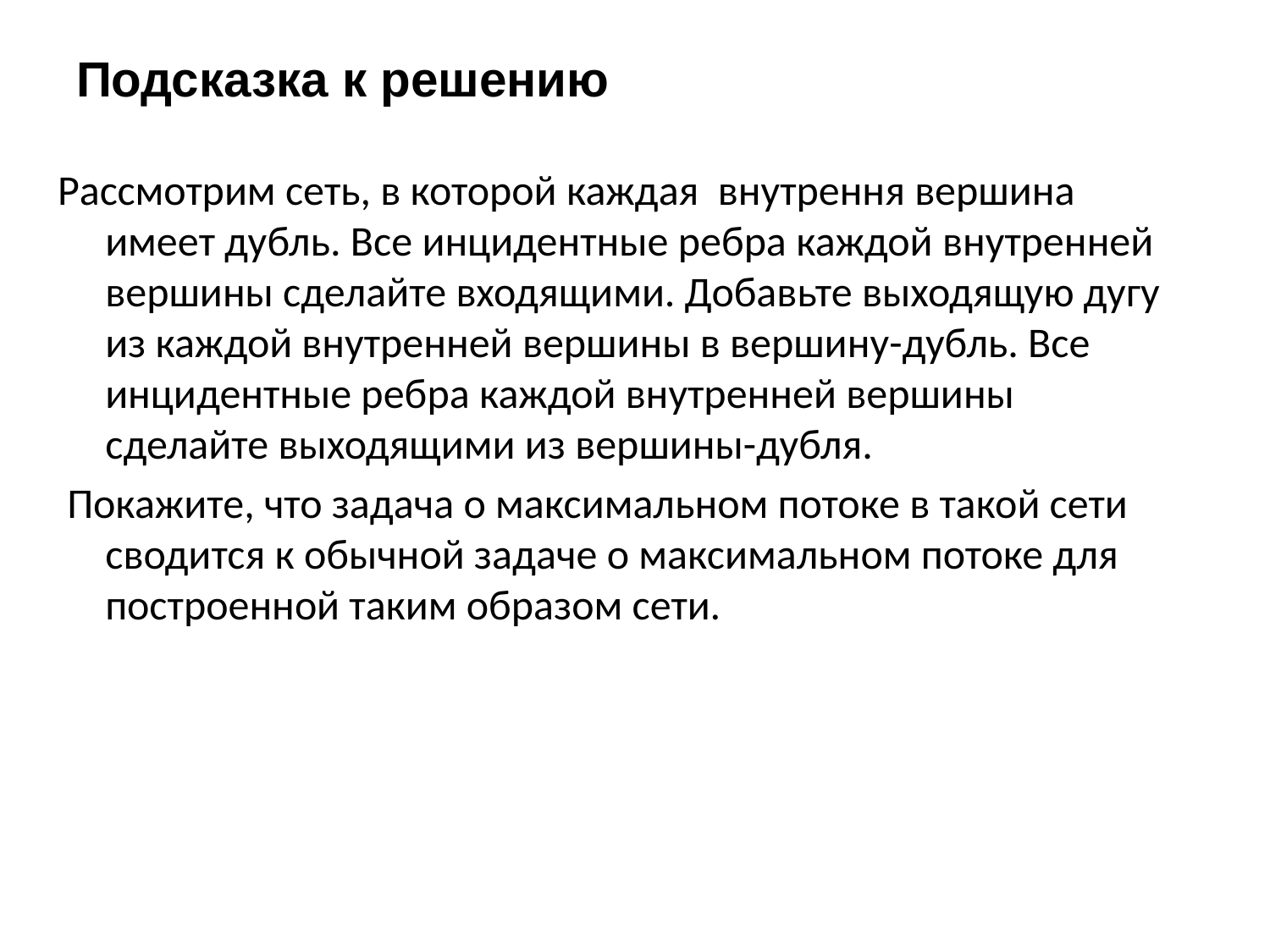

# Подсказка к решению
Рассмотрим сеть, в которой каждая  внутрення вершина имеет дубль. Все инцидентные ребра каждой внутренней вершины сделайте входящими. Добавьте выходящую дугу из каждой внутренней вершины в вершину-дубль. Все инцидентные ребра каждой внутренней вершины сделайте выходящими из вершины-дубля.
 Покажите, что задача о максимальном потоке в такой сети сводится к обычной задаче о максимальном потоке для построенной таким образом сети.